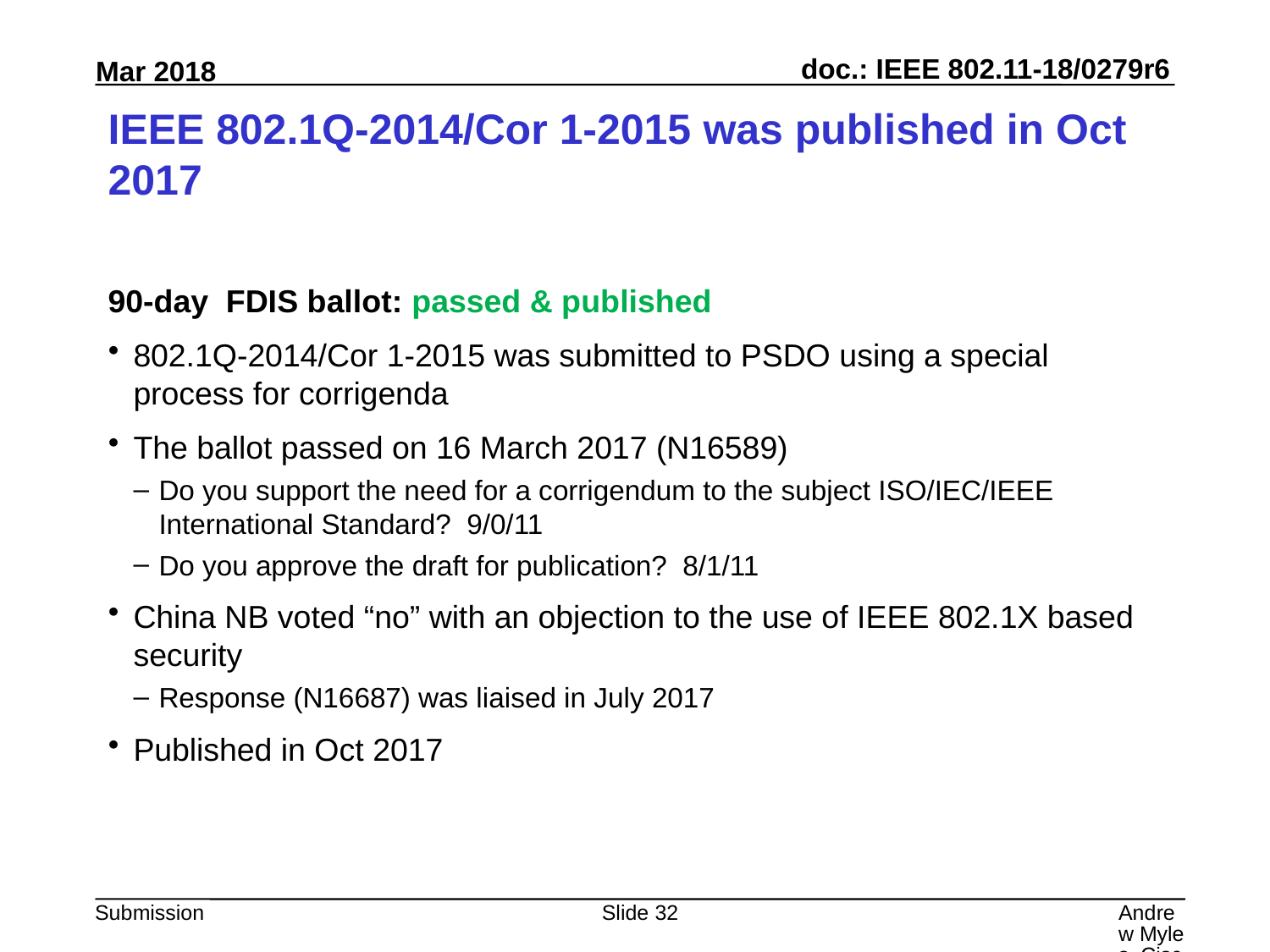

# IEEE 802.1Q-2014/Cor 1-2015 was published in Oct 2017
90-day  FDIS ballot: passed & published
802.1Q-2014/Cor 1-2015 was submitted to PSDO using a special process for corrigenda
The ballot passed on 16 March 2017 (N16589)
Do you support the need for a corrigendum to the subject ISO/IEC/IEEE International Standard?  9/0/11
Do you approve the draft for publication?  8/1/11
China NB voted “no” with an objection to the use of IEEE 802.1X based security
Response (N16687) was liaised in July 2017
Published in Oct 2017
Slide 32
Andrew Myles, Cisco